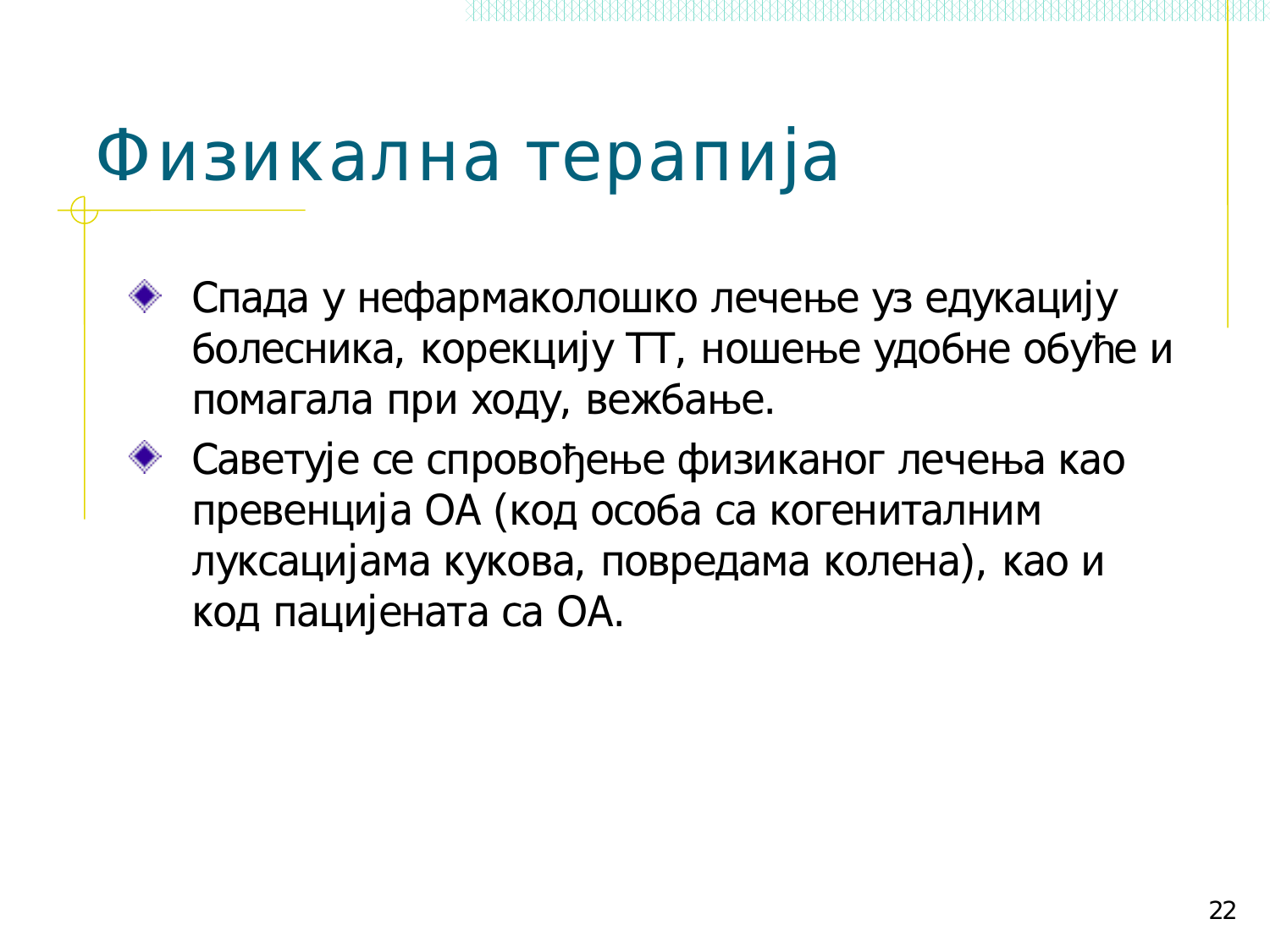

# Физикална терапија
Спада у нефармаколошко лечење уз едукацију болесника, корекцију ТТ, ношење удобне обуће и помагала при ходу, вежбање.
Саветује се спровођење физиканог лечења као превенција ОА (код особа са когениталним луксацијама кукова, повредама колена), као и код пацијената са ОА.
22